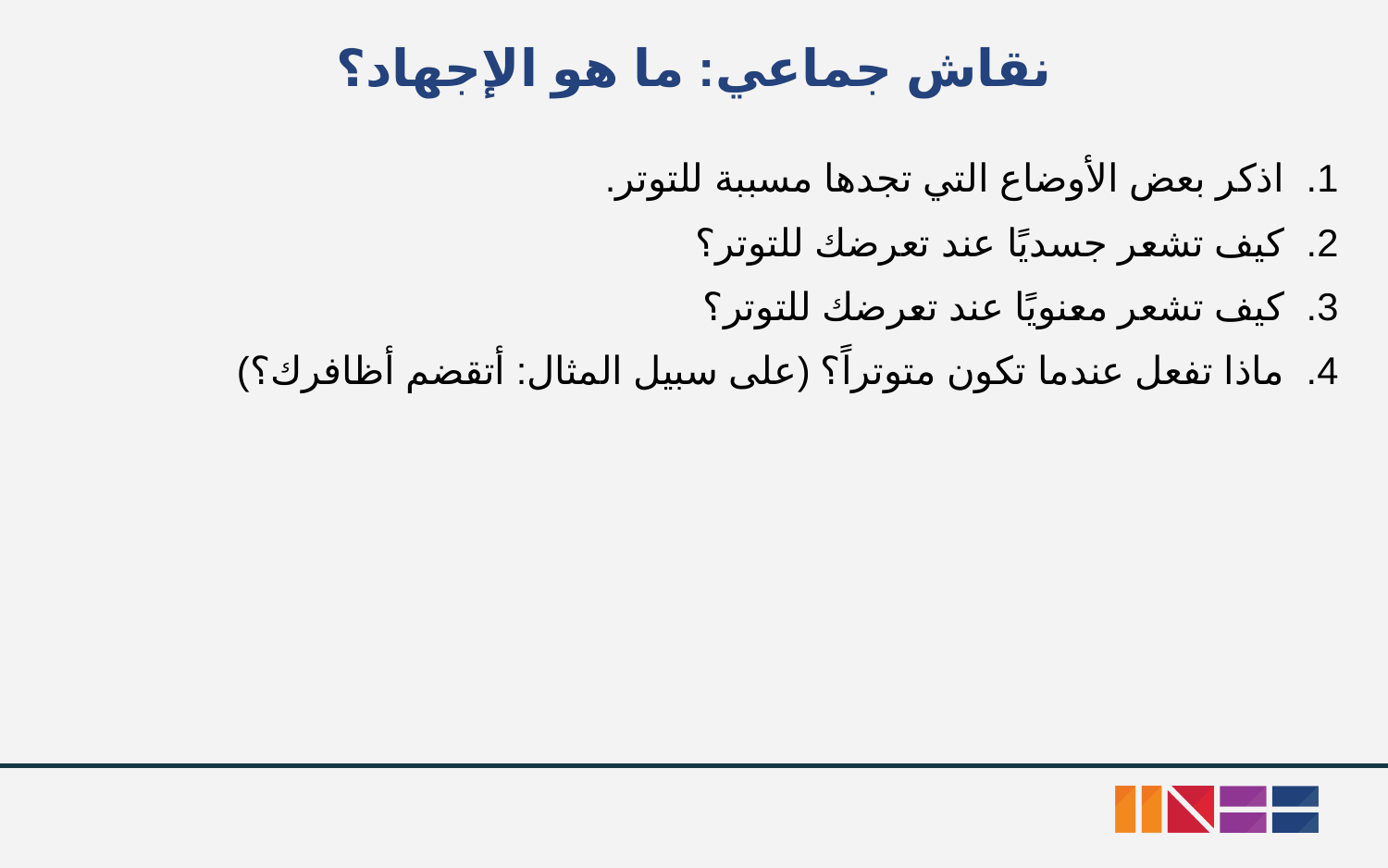

# نقاش جماعي: ما هو الإجهاد؟
اذكر بعض الأوضاع التي تجدها مسببة للتوتر.
كيف تشعر جسديًا عند تعرضك للتوتر؟
كيف تشعر معنويًا عند تعرضك للتوتر؟
ماذا تفعل عندما تكون متوتراً؟ (على سبيل المثال: أتقضم أظافرك؟)